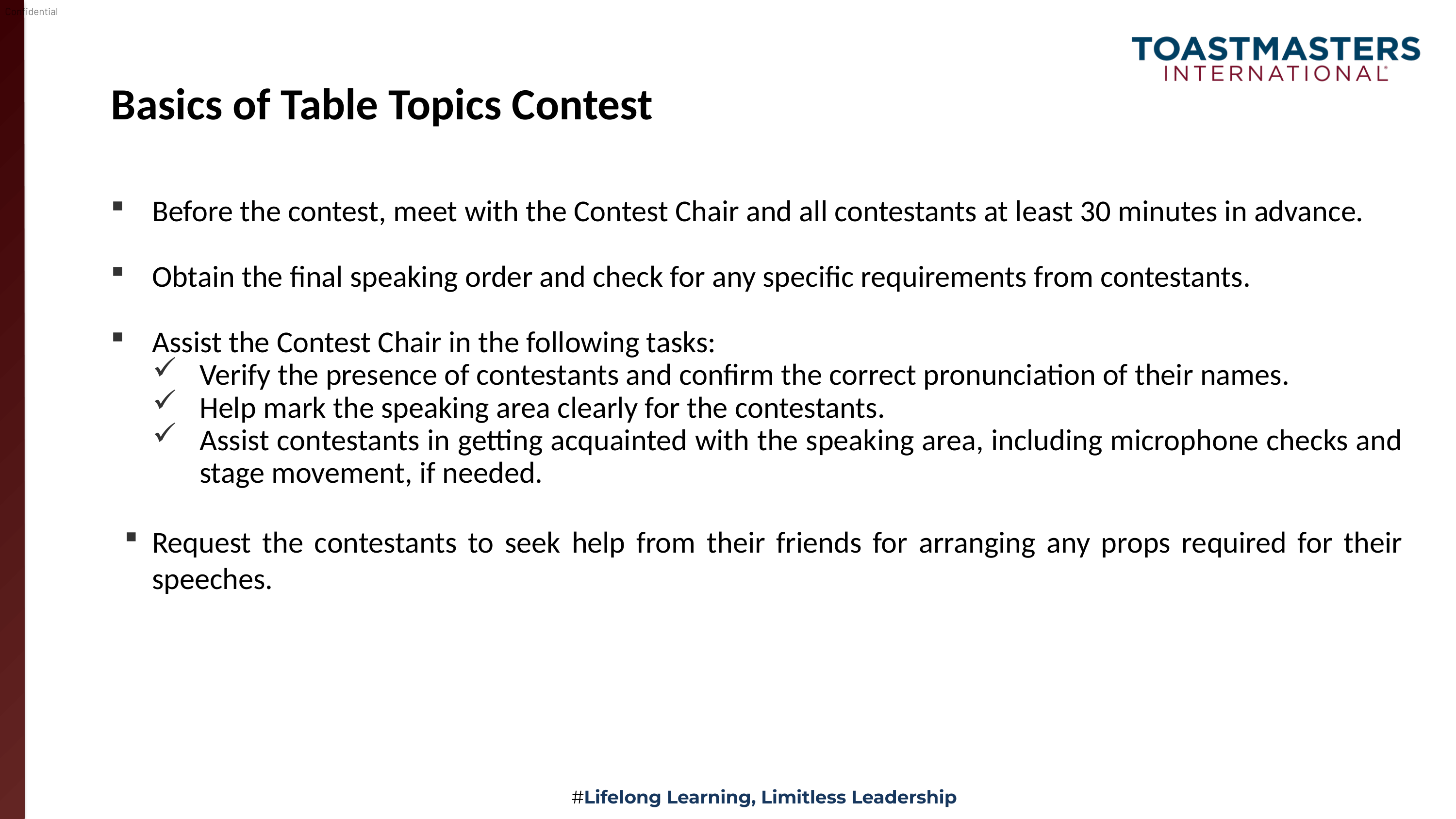

# Basics of Table Topics Contest
Before the contest, meet with the Contest Chair and all contestants at least 30 minutes in advance.

Obtain the final speaking order and check for any specific requirements from contestants.

Assist the Contest Chair in the following tasks:
Verify the presence of contestants and confirm the correct pronunciation of their names.
Help mark the speaking area clearly for the contestants.
Assist contestants in getting acquainted with the speaking area, including microphone checks and stage movement, if needed.

Request the contestants to seek help from their friends for arranging any props required for their speeches.